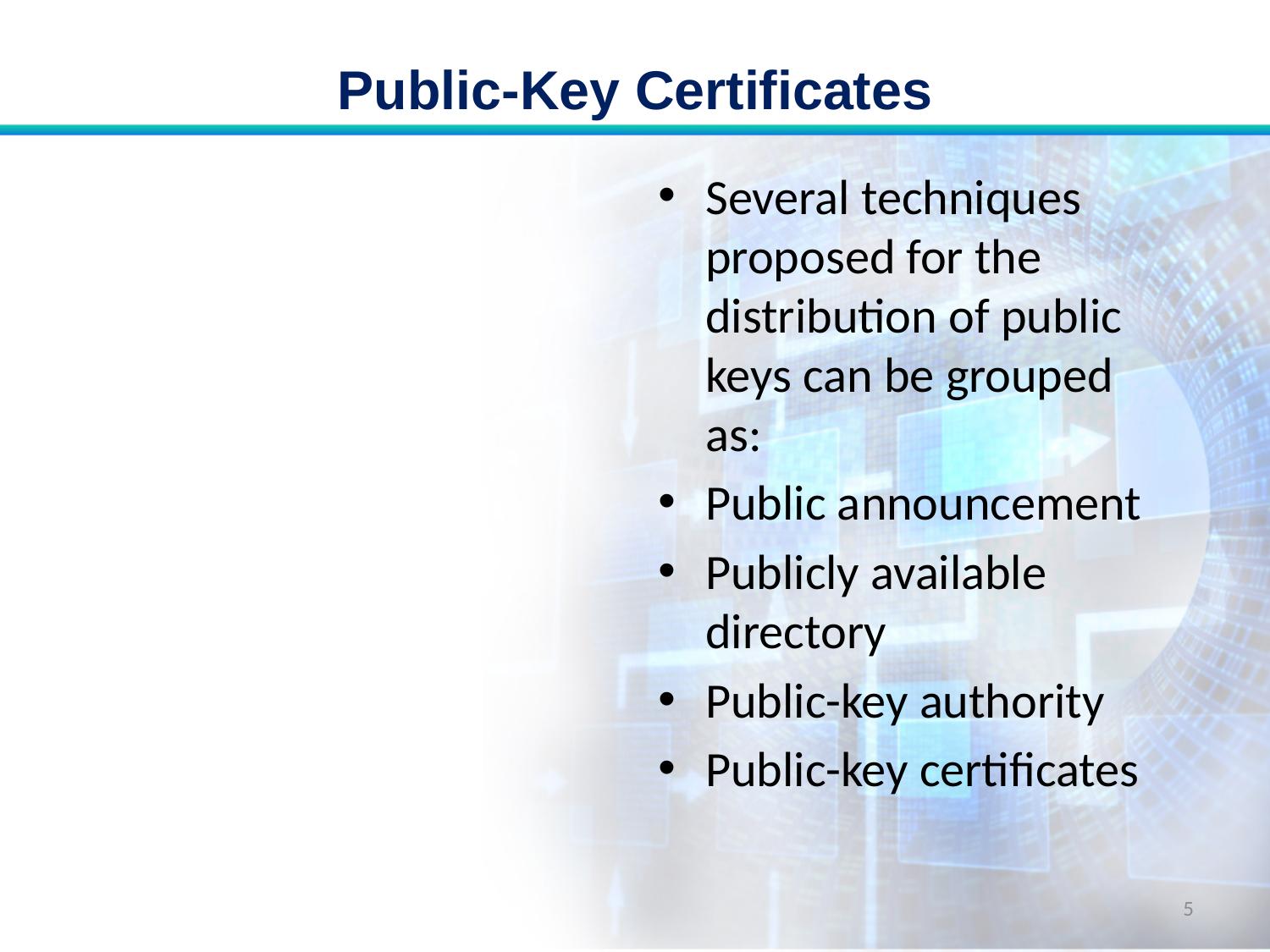

# Public-Key Certificates
Several techniques proposed for the distribution of public keys can be grouped as:
Public announcement
Publicly available directory
Public-key authority
Public-key certificates
5